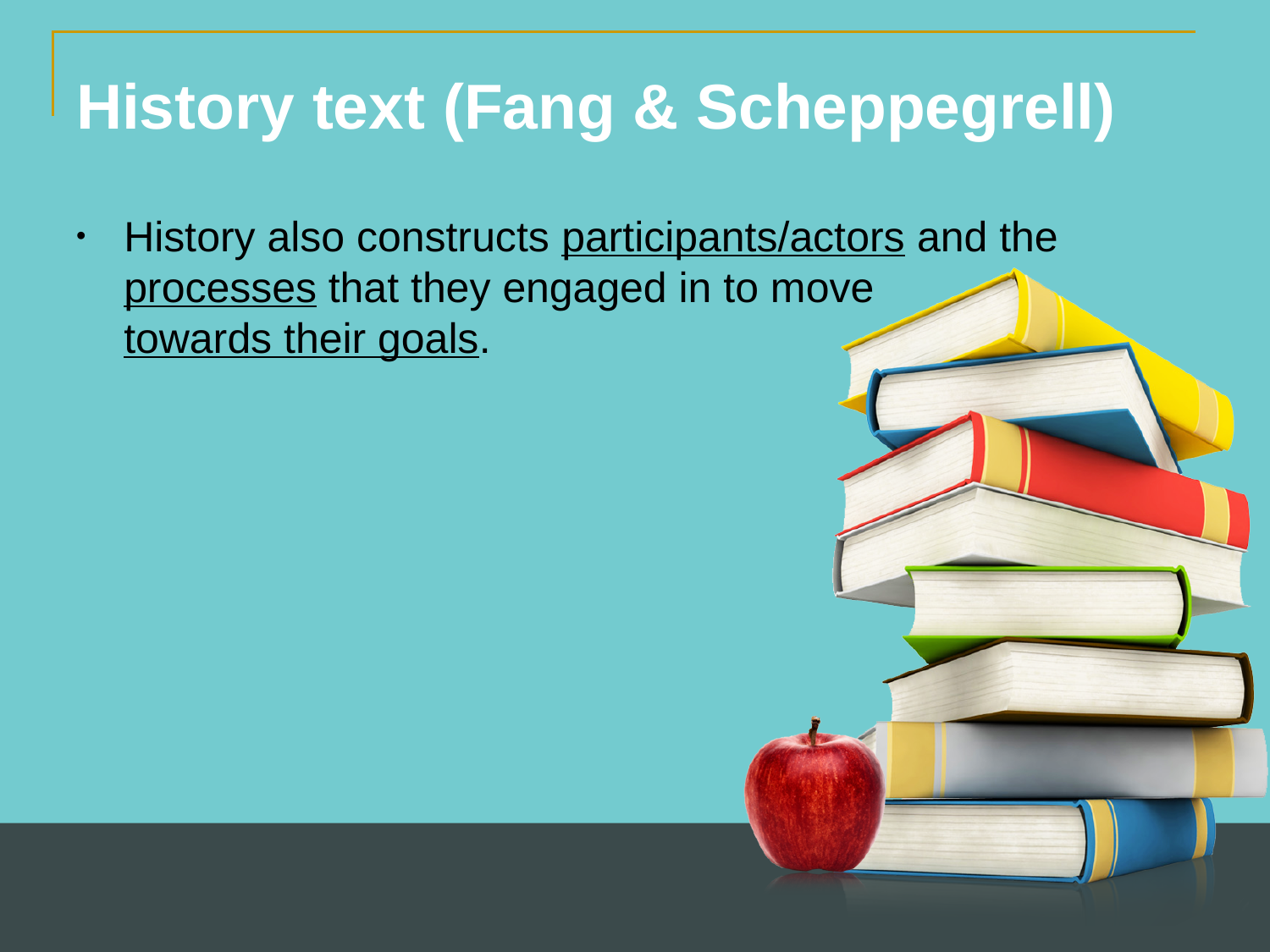

History text (Fang & Scheppegrell)

History also constructs participants/actors and the processes that they engaged in to move                   towards their goals.